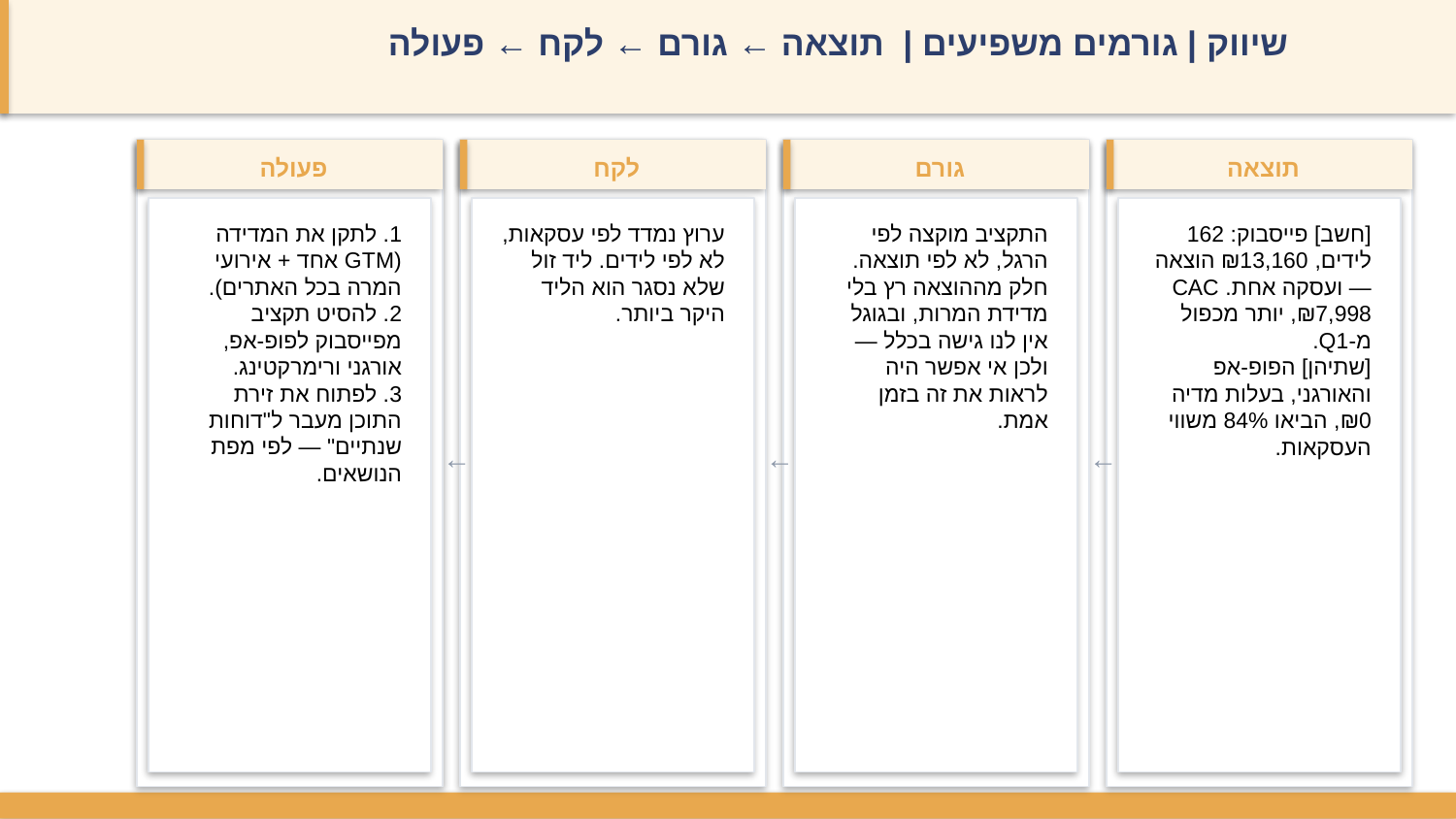

שיווק | גורמים משפיעים |  תוצאה ← גורם ← לקח ← פעולה

פעולה
לקח
גורם
תוצאה

1. לתקן את המדידה (GTM אחד + אירועי המרה בכל האתרים).
2. להסיט תקציב מפייסבוק לפופ-אפ, אורגני ורימרקטינג.
3. לפתוח את זירת התוכן מעבר ל"דוחות שנתיים" — לפי מפת הנושאים.
ערוץ נמדד לפי עסקאות, לא לפי לידים. ליד זול שלא נסגר הוא הליד היקר ביותר.
התקציב מוקצה לפי הרגל, לא לפי תוצאה. חלק מההוצאה רץ בלי מדידת המרות, ובגוגל אין לנו גישה בכלל — ולכן אי אפשר היה לראות את זה בזמן אמת.
[חשב] פייסבוק: 162 לידים, ₪13,160 הוצאה — ועסקה אחת. CAC ₪7,998, יותר מכפול מ-Q1.
[שתיהן] הפופ-אפ והאורגני, בעלות מדיה ₪0, הביאו 84% משווי העסקאות.
←
←
←